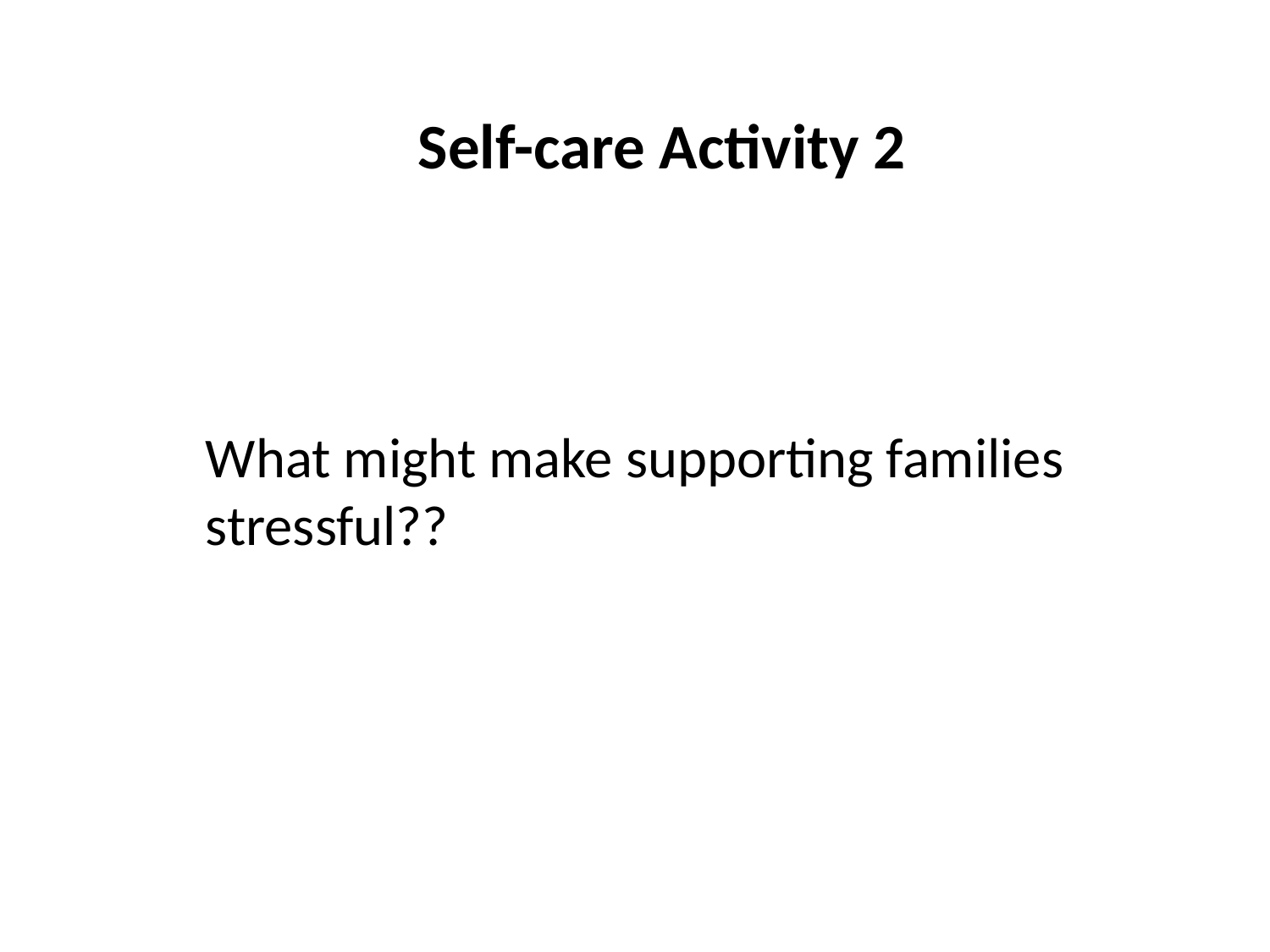

Self-care Activity 2

What might make supporting families stressful??